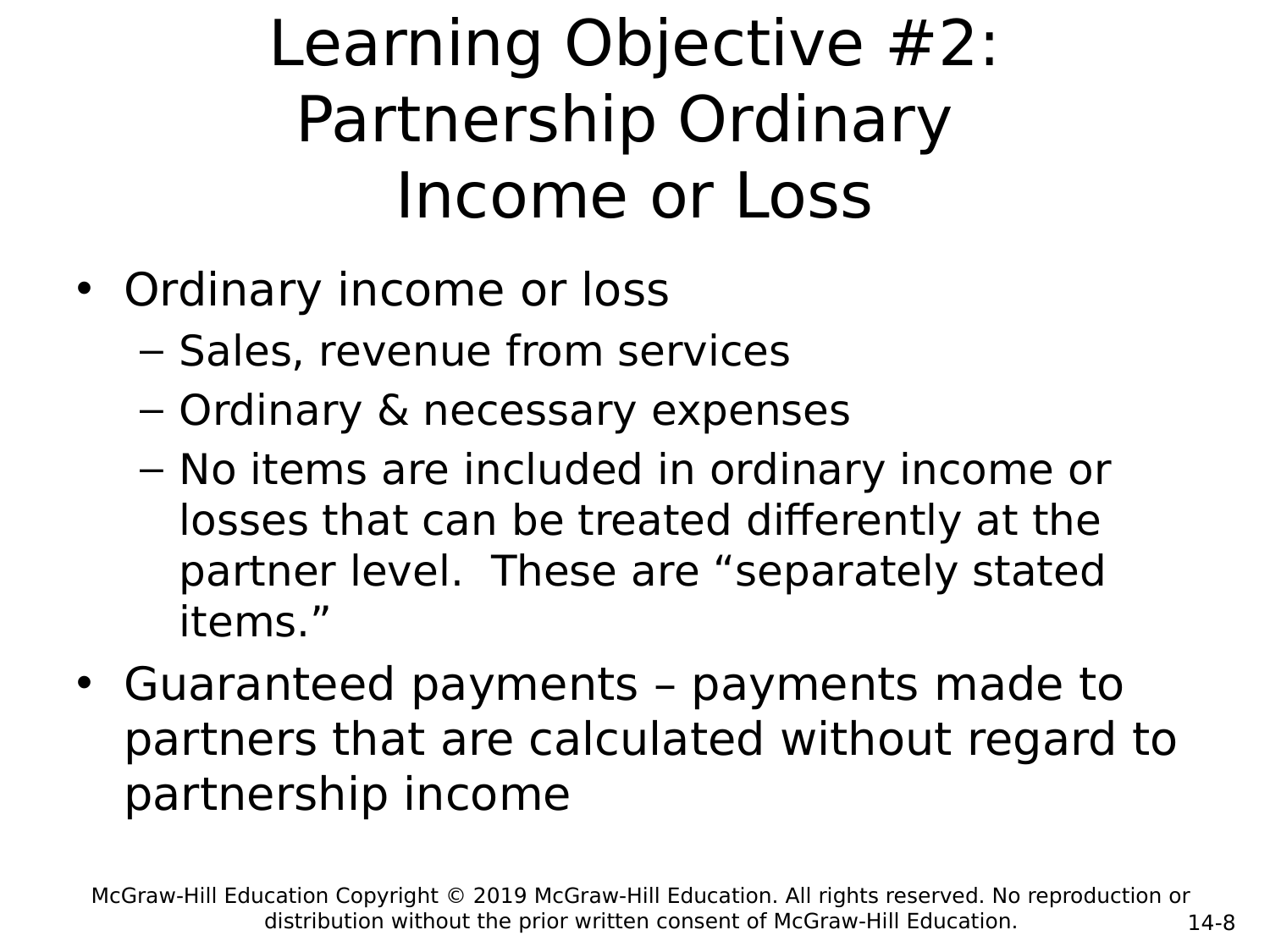

# Learning Objective #2: Partnership Ordinary Income or Loss
Ordinary income or loss
Sales, revenue from services
Ordinary & necessary expenses
No items are included in ordinary income or losses that can be treated differently at the partner level.  These are “separately stated items.”
Guaranteed payments – payments made to partners that are calculated without regard to partnership income
McGraw-Hill Education Copyright © 2019 McGraw-Hill Education. All rights reserved. No reproduction or distribution without the prior written consent of McGraw-Hill Education.
14-8